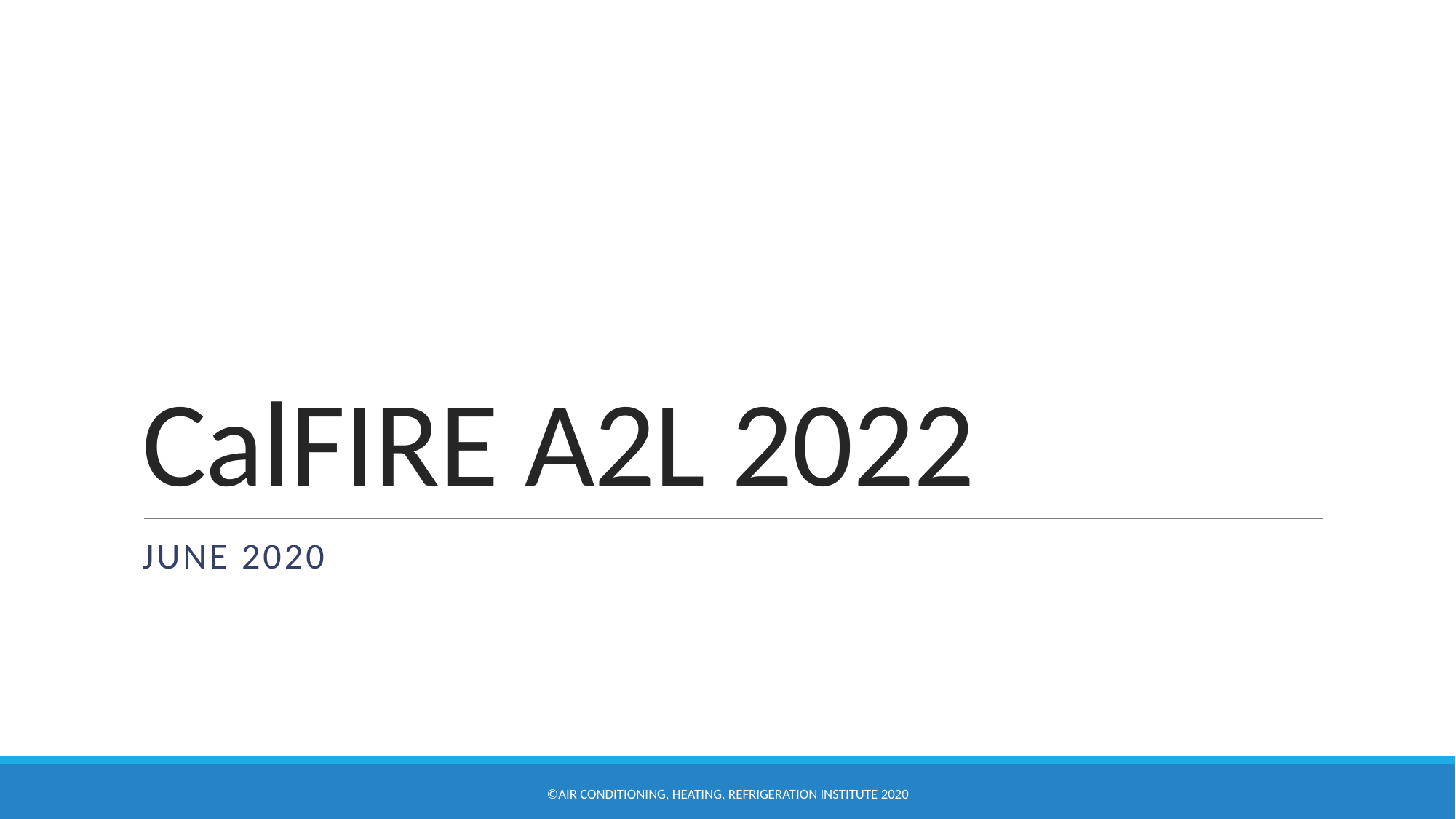

# CalFIRE A2L 2022
JUne 2020
©Air Conditioning, Heating, Refrigeration Institute 2020